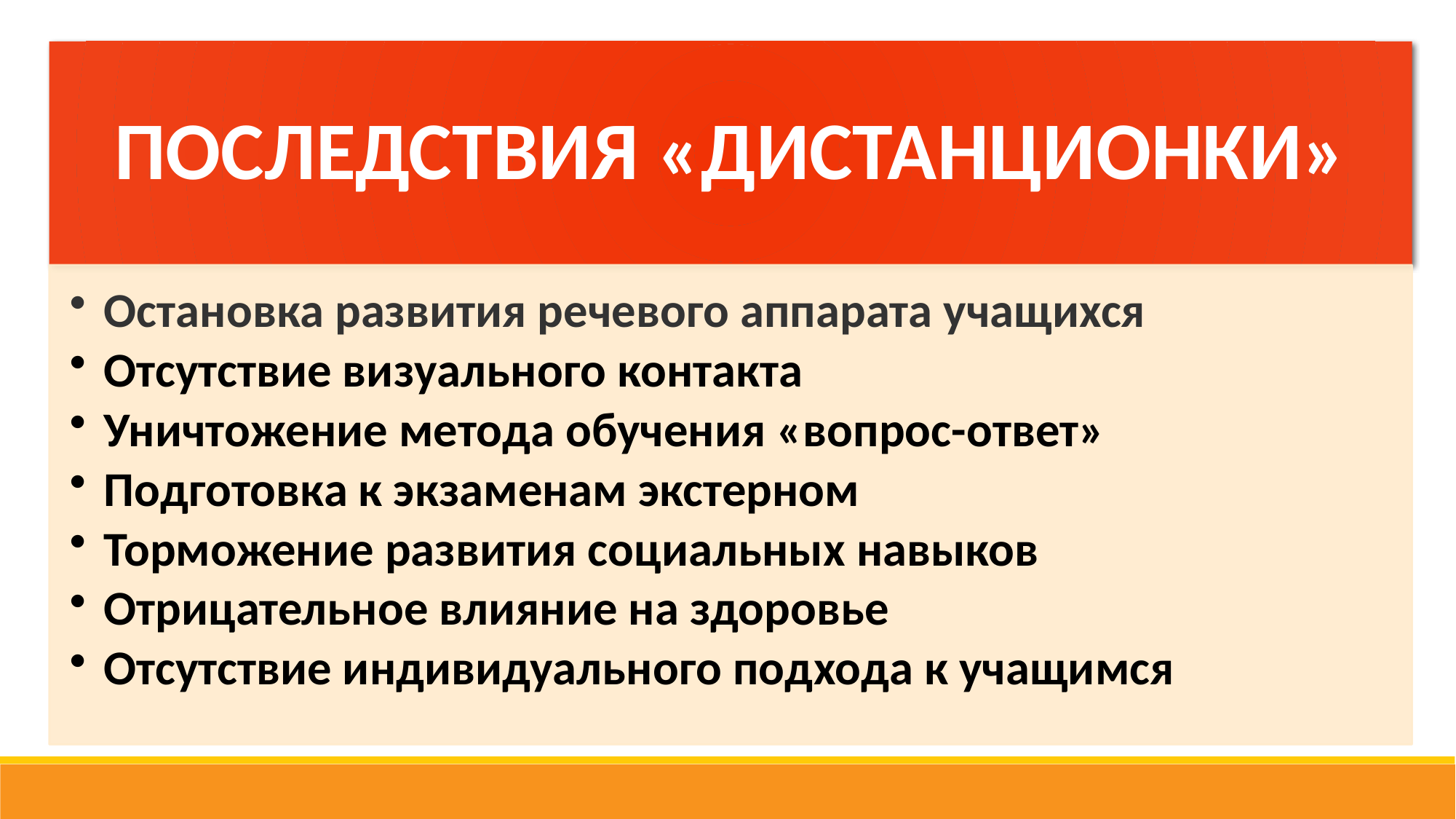

ПОСЛЕДСТВИЯ «ДИСТАНЦИОНКИ»
Остановка развития речевого аппарата учащихся
Отсутствие визуального контакта
Уничтожение метода обучения «вопрос-ответ»
Подготовка к экзаменам экстерном
Торможение развития социальных навыков
Отрицательное влияние на здоровье
Отсутствие индивидуального подхода к учащимся